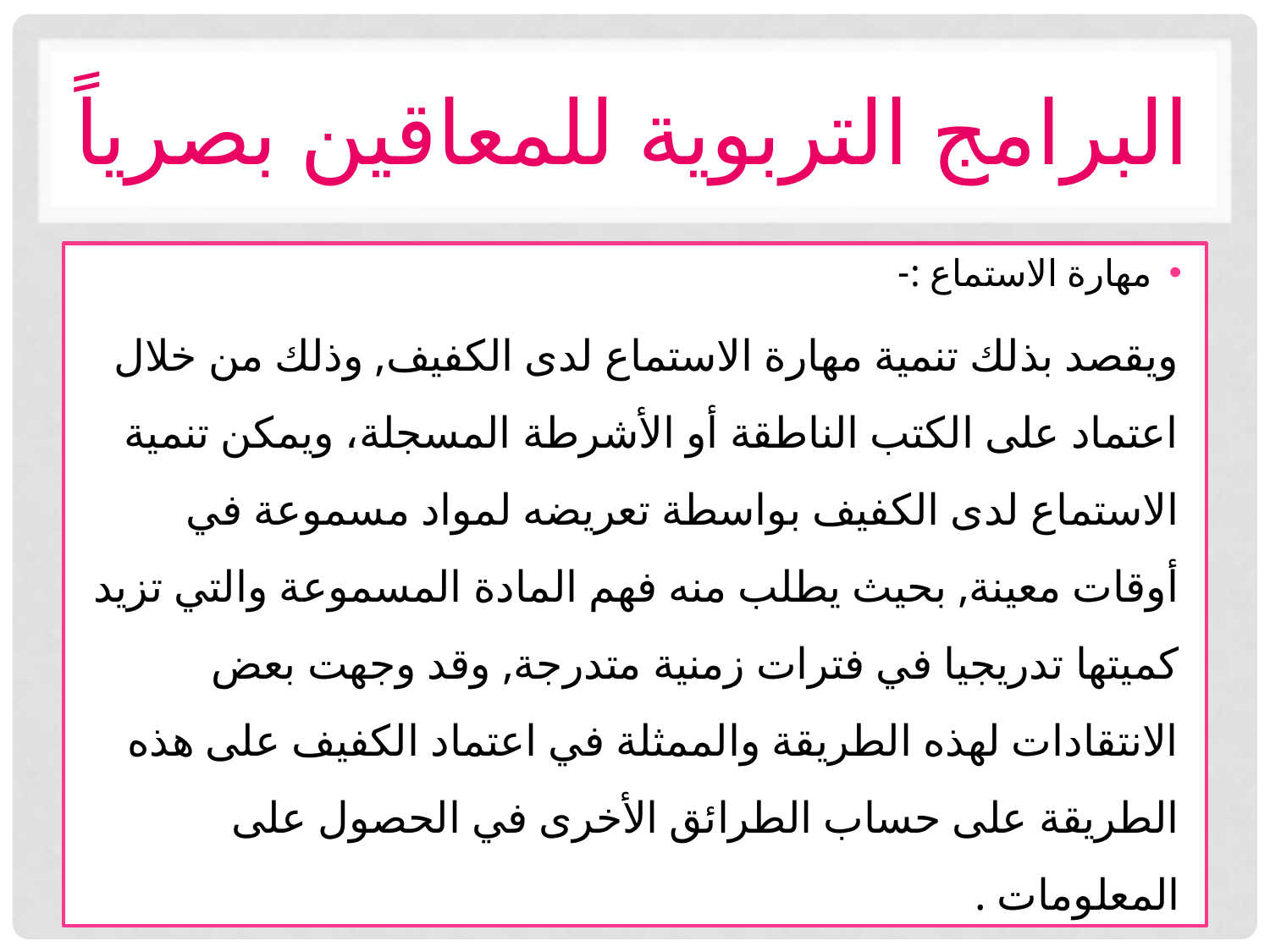

# البرامج التربوية للمعاقين بصرياً
مهارة الاستماع :-
ويقصد بذلك تنمية مهارة الاستماع لدى الكفيف, وذلك من خلال اعتماد على الكتب الناطقة أو الأشرطة المسجلة، ويمكن تنمية الاستماع لدى الكفيف بواسطة تعريضه لمواد مسموعة في أوقات معينة, بحيث يطلب منه فهم المادة المسموعة والتي تزيد كميتها تدريجيا في فترات زمنية متدرجة, وقد وجهت بعض الانتقادات لهذه الطريقة والممثلة في اعتماد الكفيف على هذه الطريقة على حساب الطرائق الأخرى في الحصول على المعلومات .